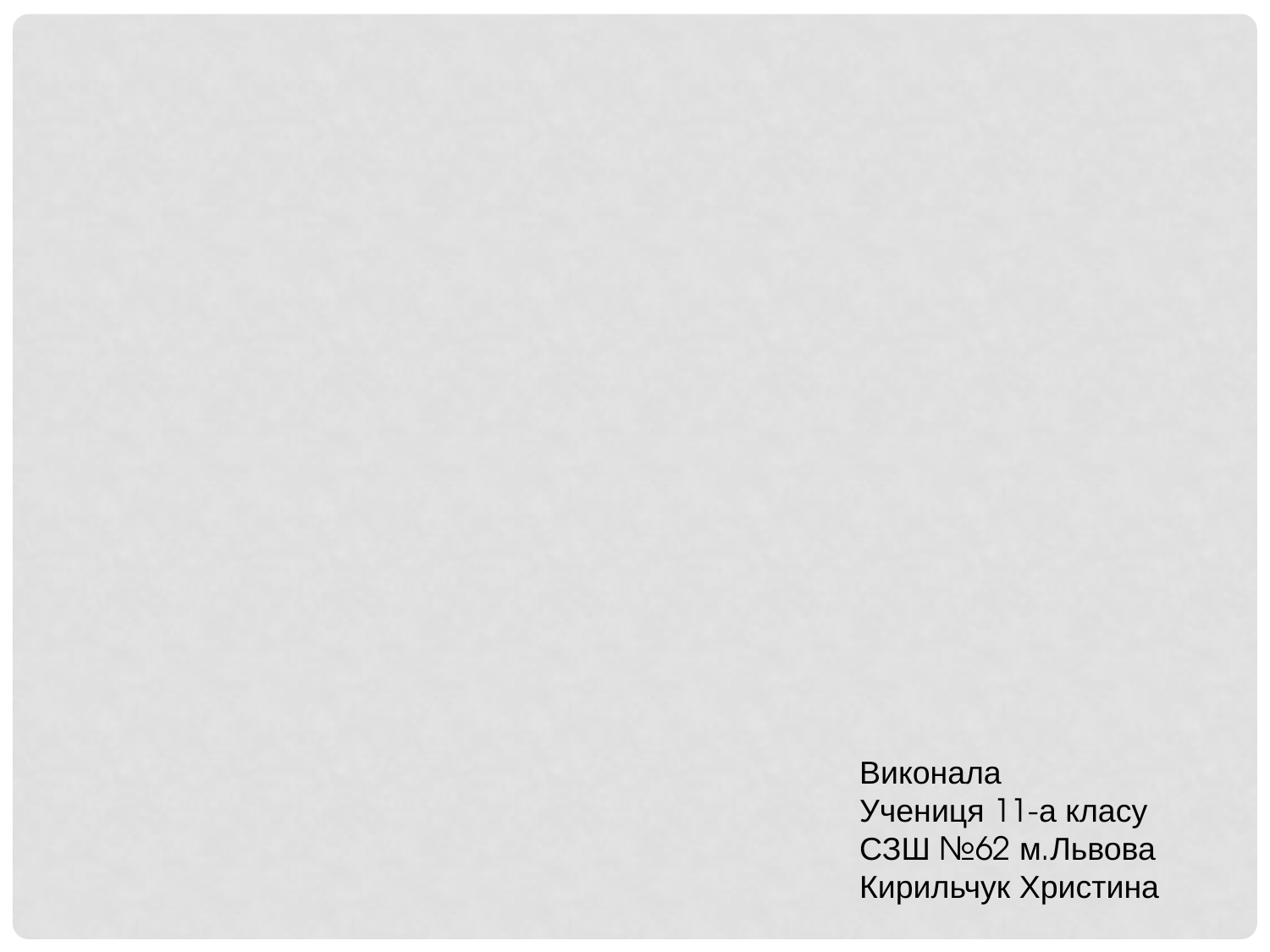

Виконала
Учениця 11-а класу
СЗШ №62 м.Львова
Кирильчук Христина